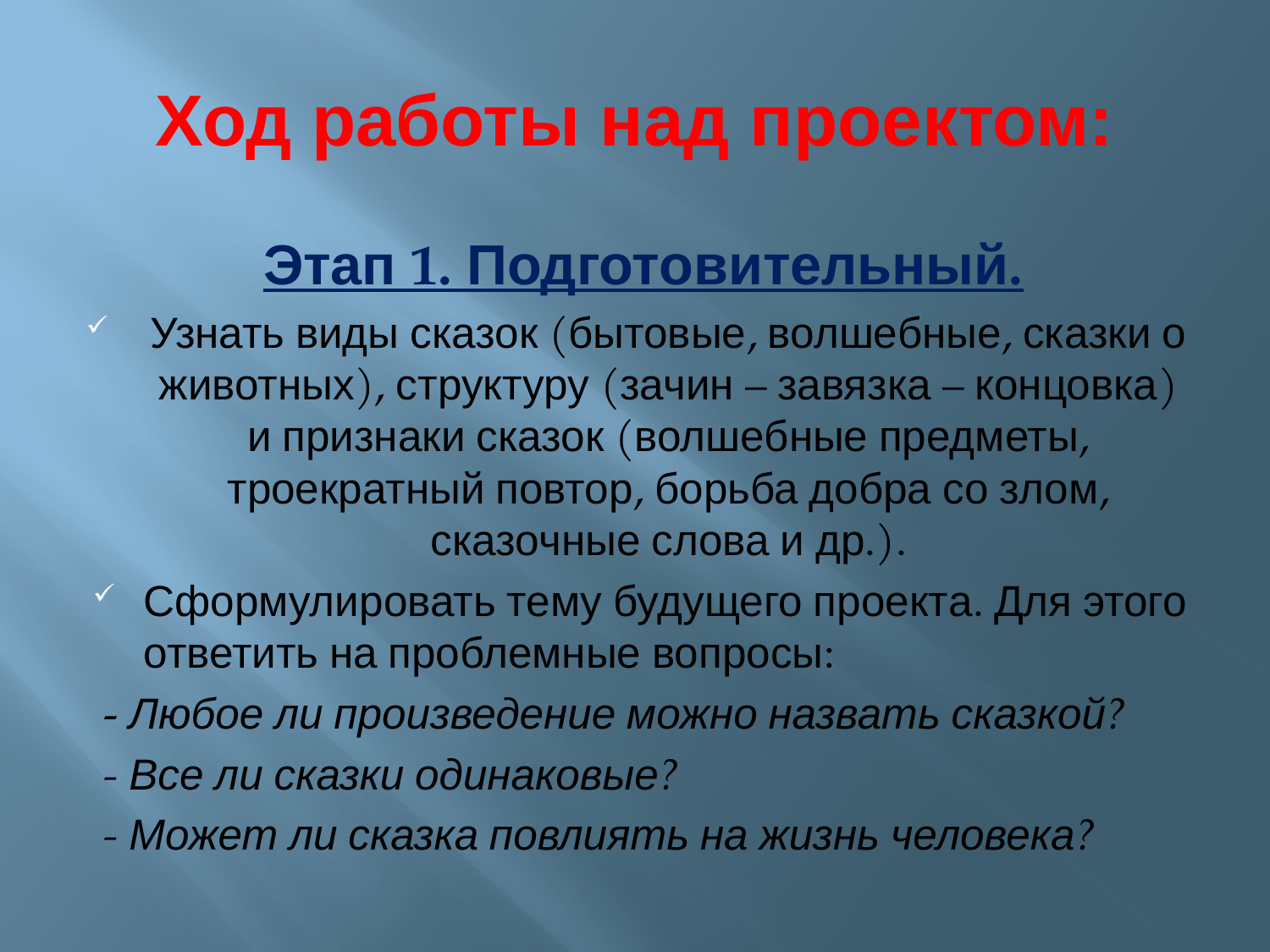

# Ход работы над проектом:
Этап 1. Подготовительный.
Узнать виды сказок (бытовые, волшебные, сказки о животных), структуру (зачин – завязка – концовка) и признаки сказок (волшебные предметы, троекратный повтор, борьба добра со злом, сказочные слова и др.).
Сформулировать тему будущего проекта. Для этого ответить на проблемные вопросы:
 - Любое ли произведение можно назвать сказкой?
 - Все ли сказки одинаковые?
 - Может ли сказка повлиять на жизнь человека?